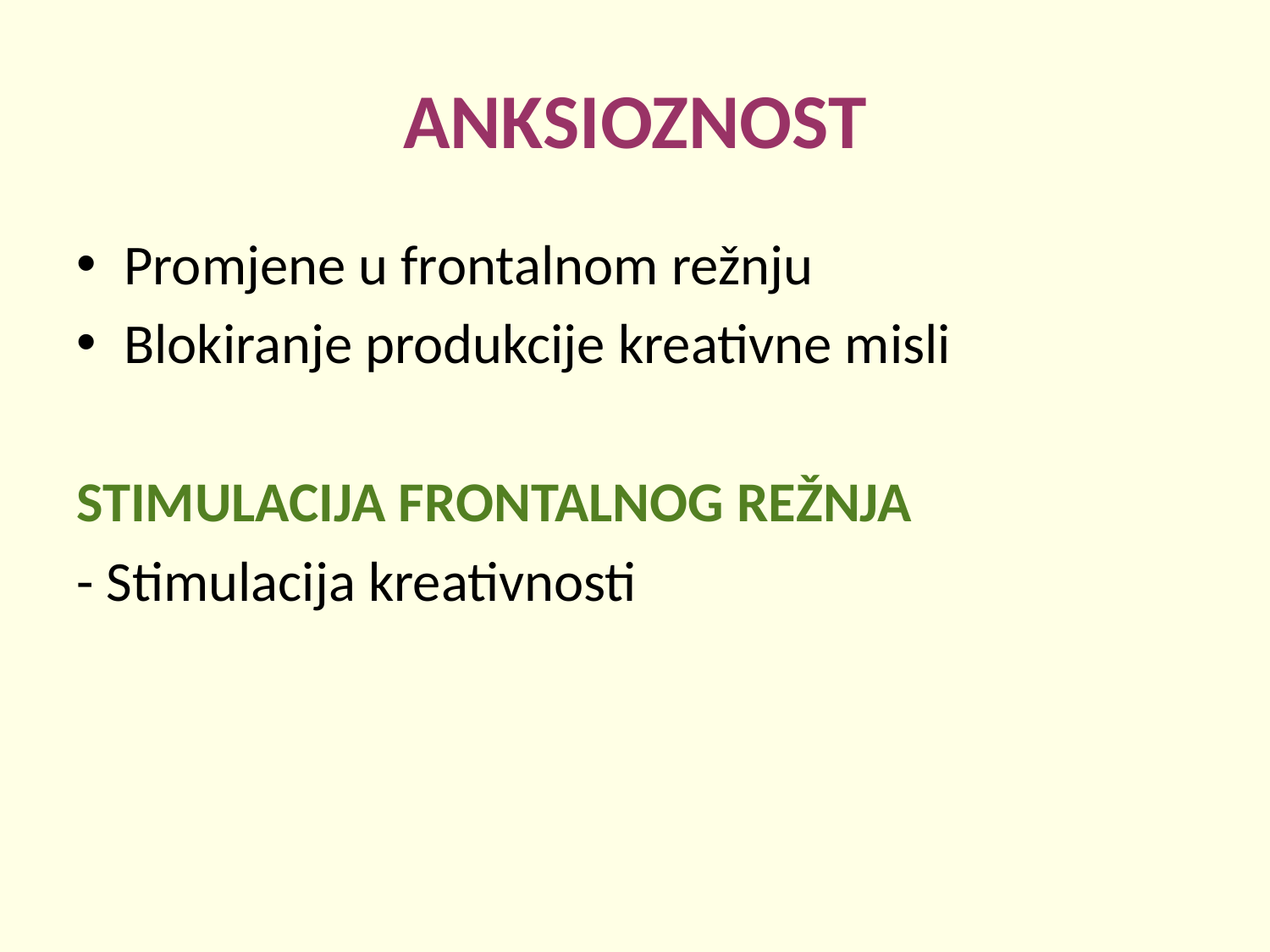

# ANKSIOZNOST
Promjene u frontalnom režnju
Blokiranje produkcije kreativne misli

STIMULACIJA FRONTALNOG REŽNJA
- Stimulacija kreativnosti